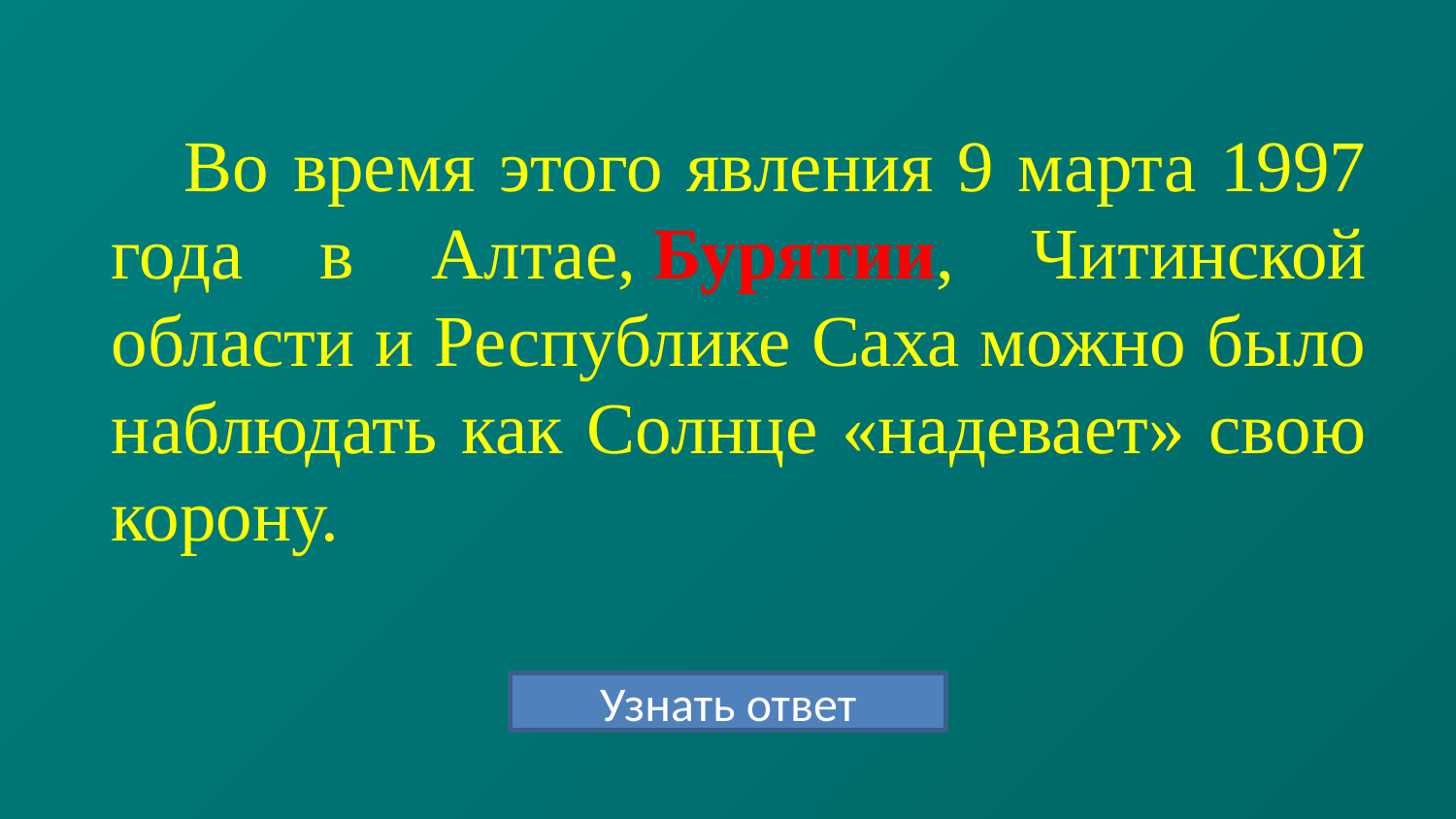

Во время этого явления 9 марта 1997 года в Алтае, Бурятии, Читинской области и Республике Саха можно было наблюдать как Солнце «надевает» свою корону.